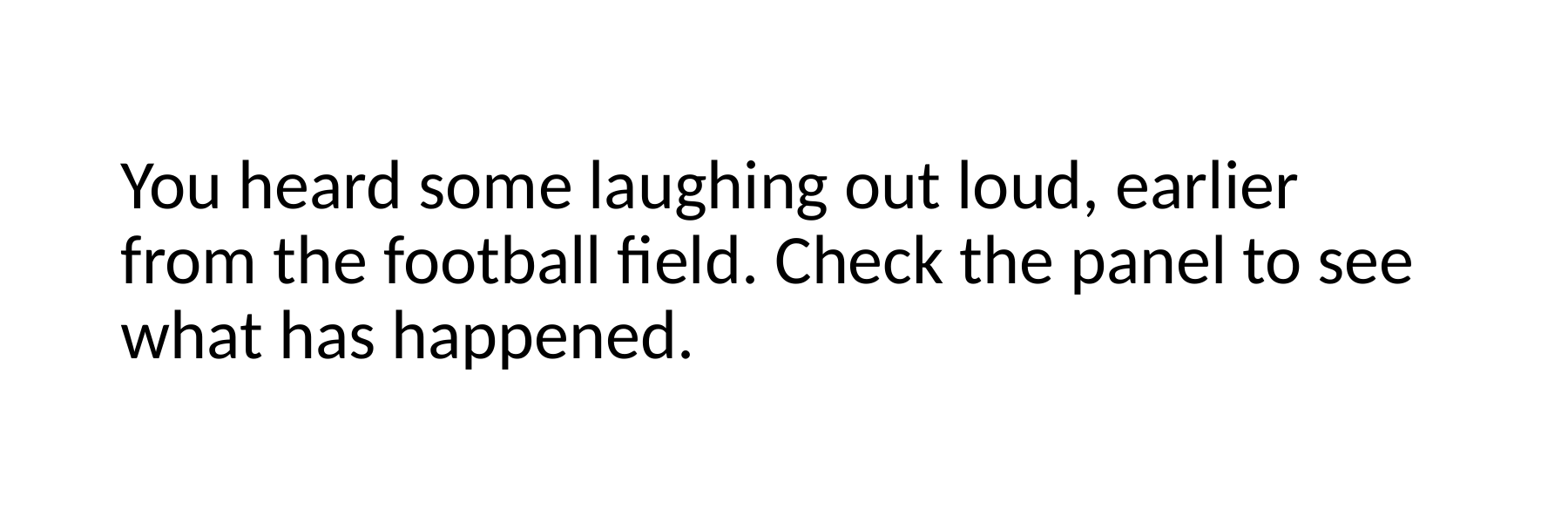

You heard some laughing out loud, earlier from the football field. Check the panel to see what has happened.